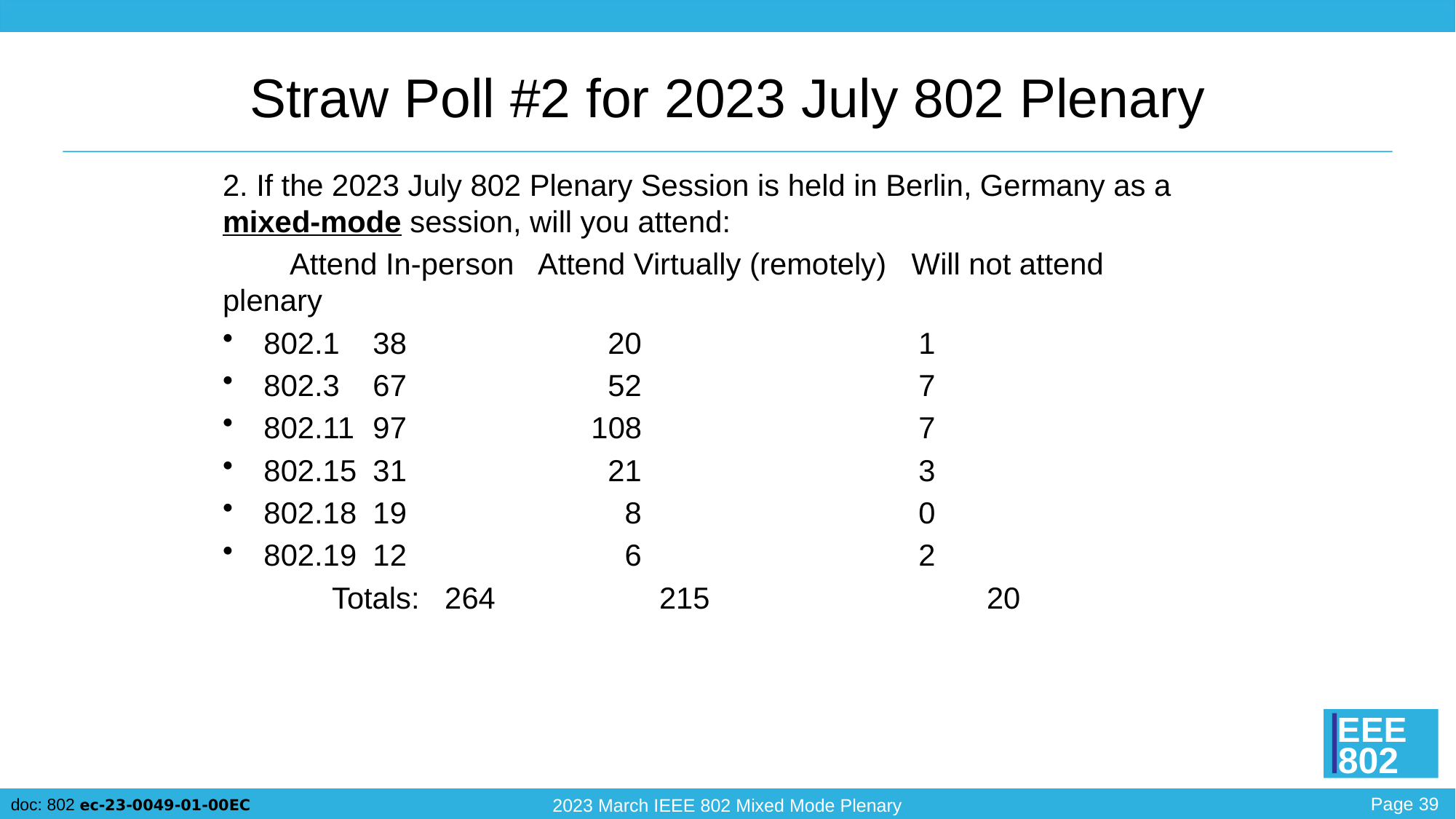

# Straw Poll #2 for 2023 July 802 Plenary
2. If the 2023 July 802 Plenary Session is held in Berlin, Germany as a mixed-mode session, will you attend:
        Attend In-person   Attend Virtually (remotely)   Will not attend plenary
802.1	38		  20			1
802.3	67		  52			7
802.11	97		108		 	7
802.15	31		  21		 	3
802.18	19		    8			0
802.19	12		    6		 	2
	Totals:   264		215			20